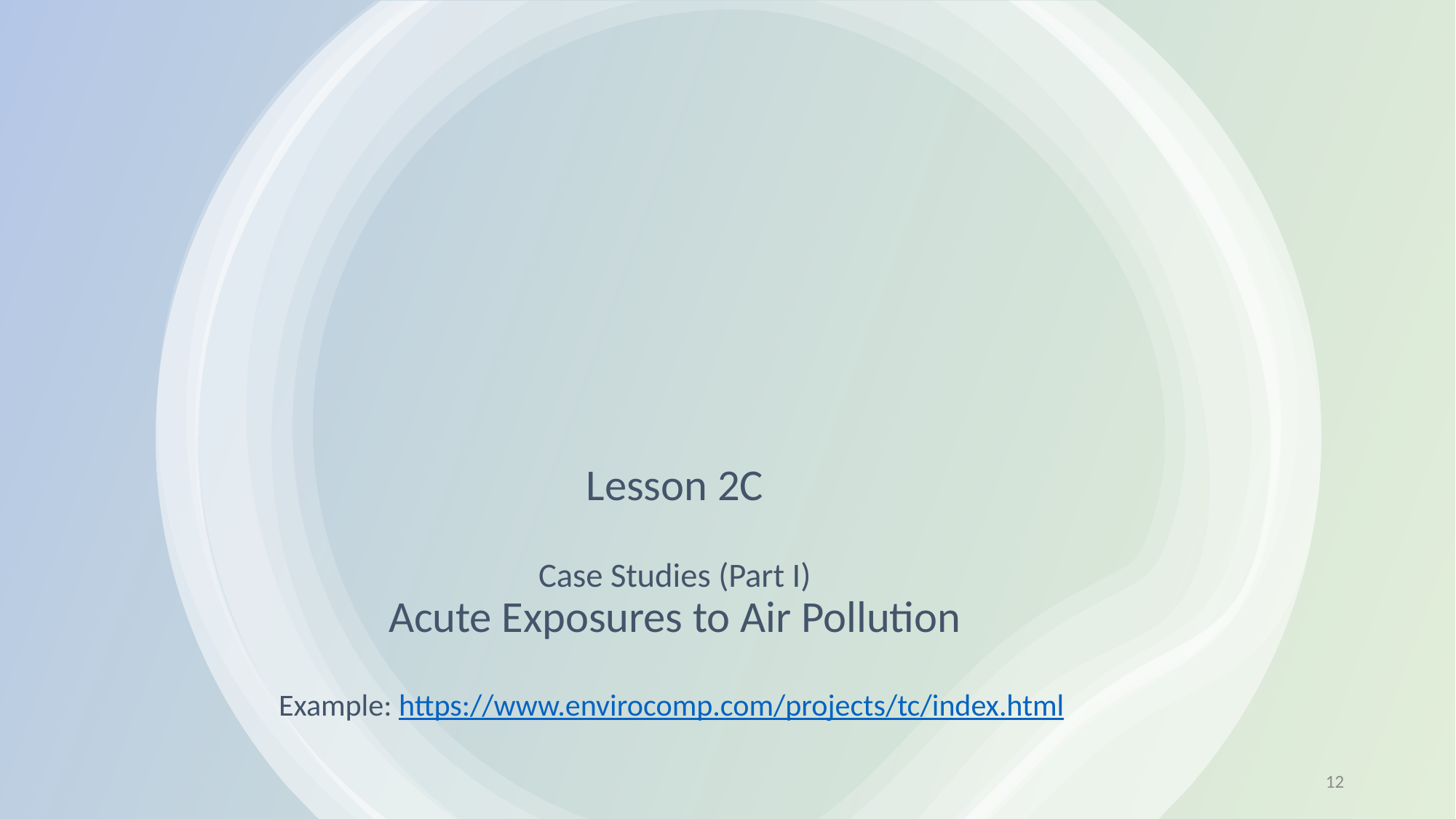

# Lesson 2C Case Studies (Part I) Acute Exposures to Air Pollution Example: https://www.envirocomp.com/projects/tc/index.html
12